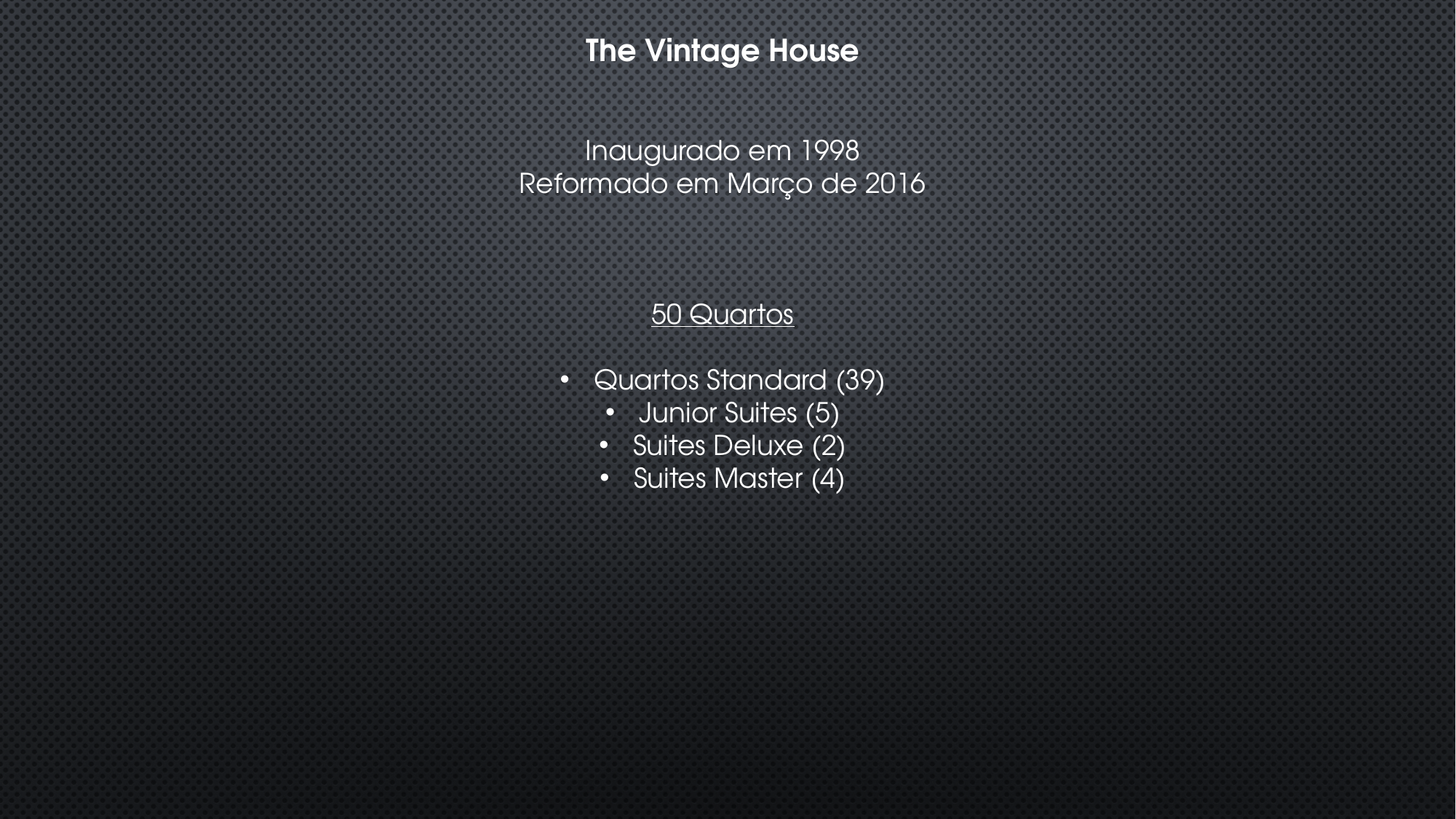

The Vintage House

Inaugurado em 1998
Reformado em Março de 2016

50 Quartos

Quartos Standard (39)
Junior Suites (5)
Suites Deluxe (2)
Suites Master (4)